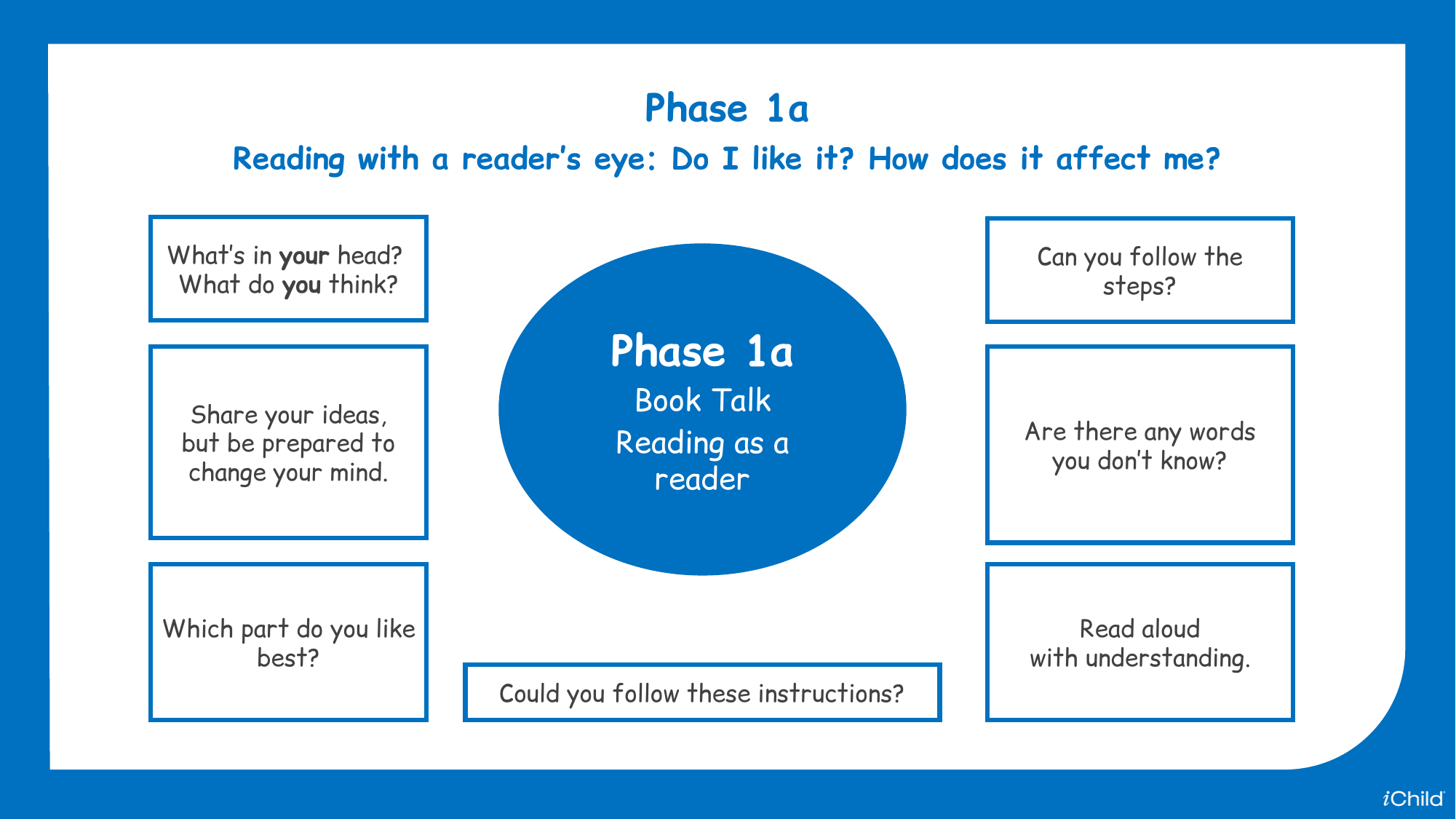

Phase 1a
Reading with a reader’s eye: Do I like it? How does it affect me?
What’s in your head?
What do you think?
Can you follow the steps?
Phase 1a
Book Talk
Reading as a
reader
Share your ideas,
but be prepared to change your mind.
Are there any words
you don’t know?
Which part do you like best?
Read aloud
with understanding.
Could you follow these instructions?